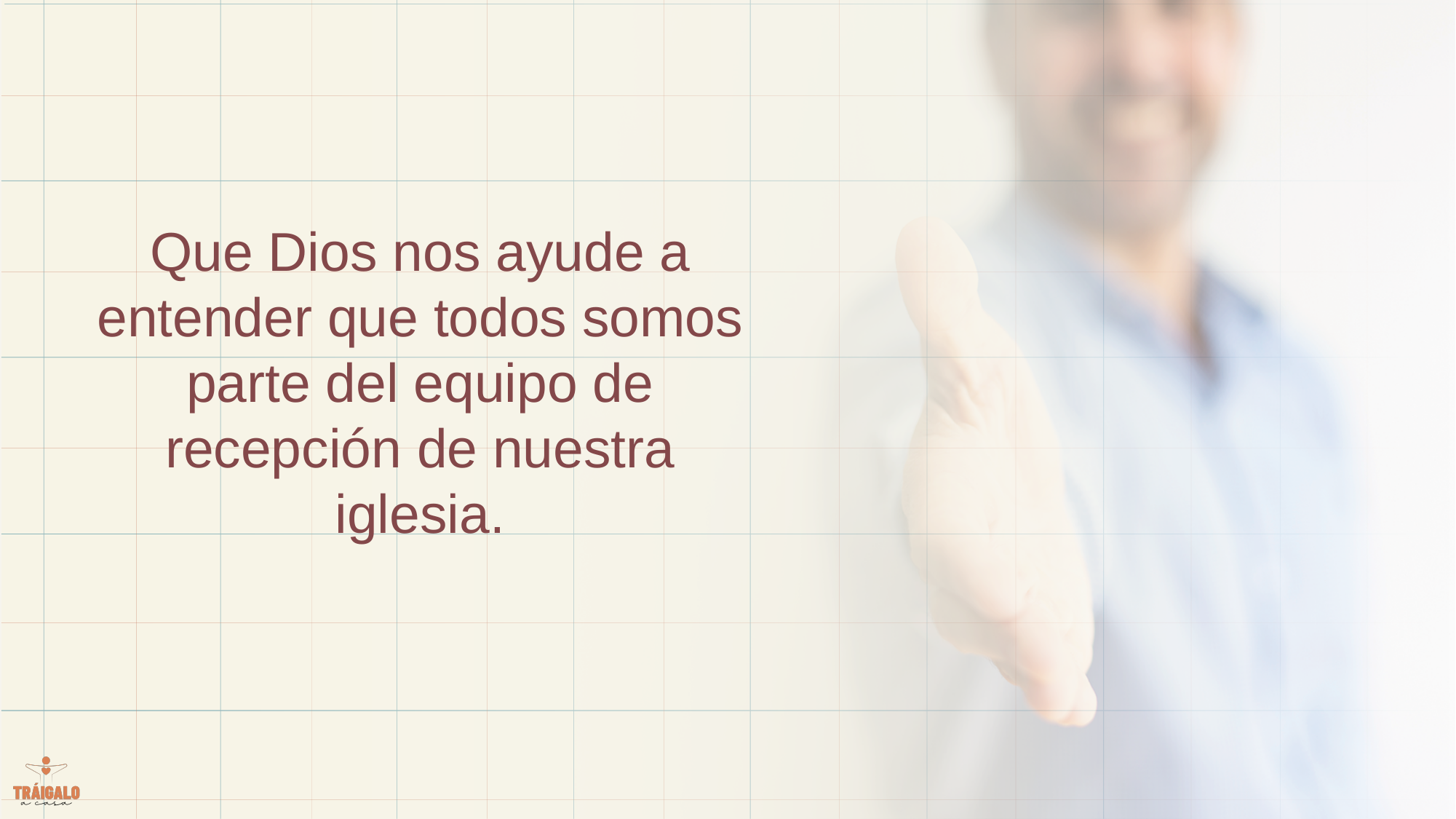

Que Dios nos ayude a entender que todos somos parte del equipo de recepción de nuestra iglesia.